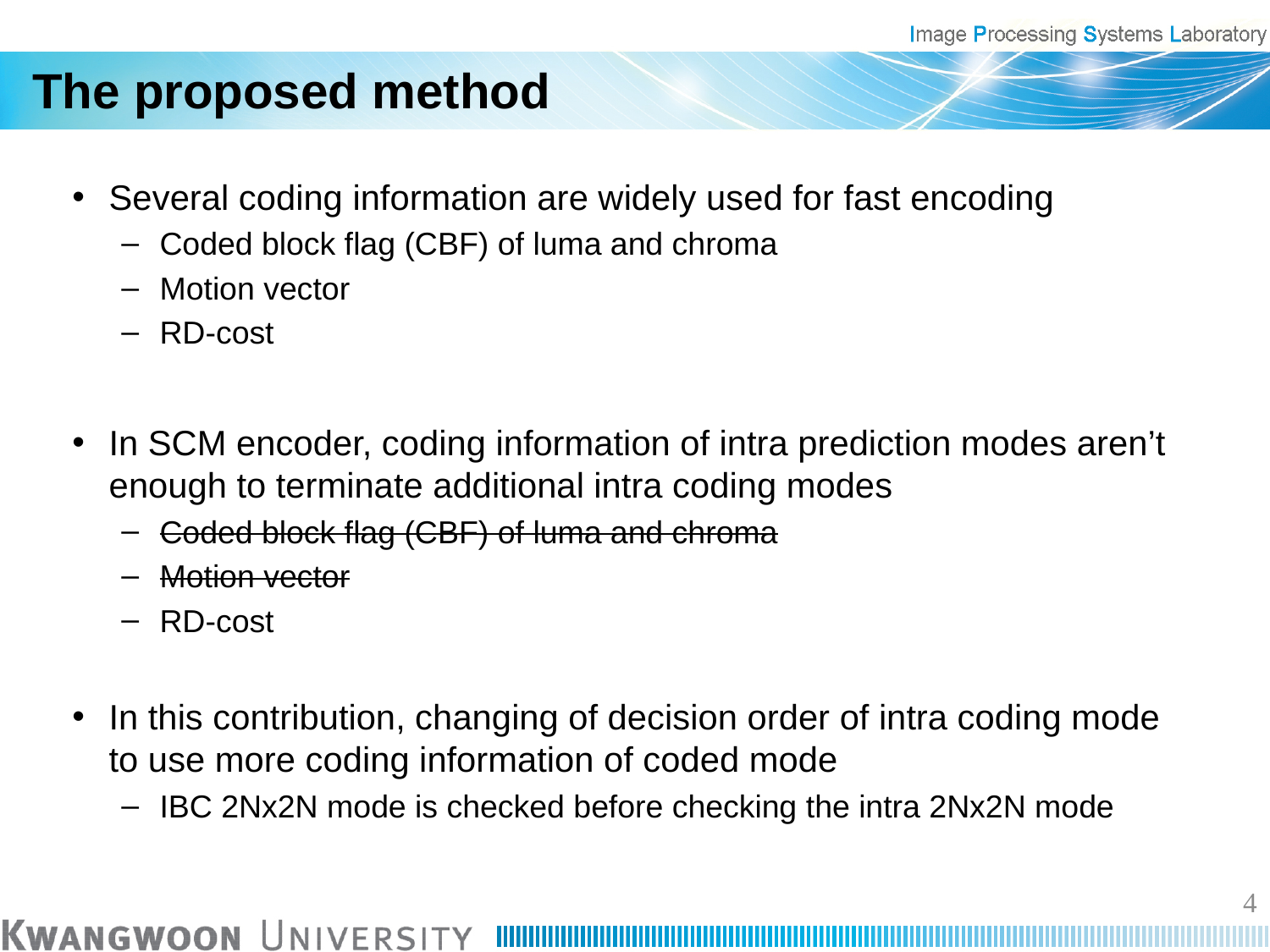

# The proposed method
Several coding information are widely used for fast encoding
Coded block flag (CBF) of luma and chroma
Motion vector
RD-cost

In SCM encoder, coding information of intra prediction modes aren’t enough to terminate additional intra coding modes
Coded block flag (CBF) of luma and chroma
Motion vector
RD-cost

In this contribution, changing of decision order of intra coding mode to use more coding information of coded mode
IBC 2Nx2N mode is checked before checking the intra 2Nx2N mode
4